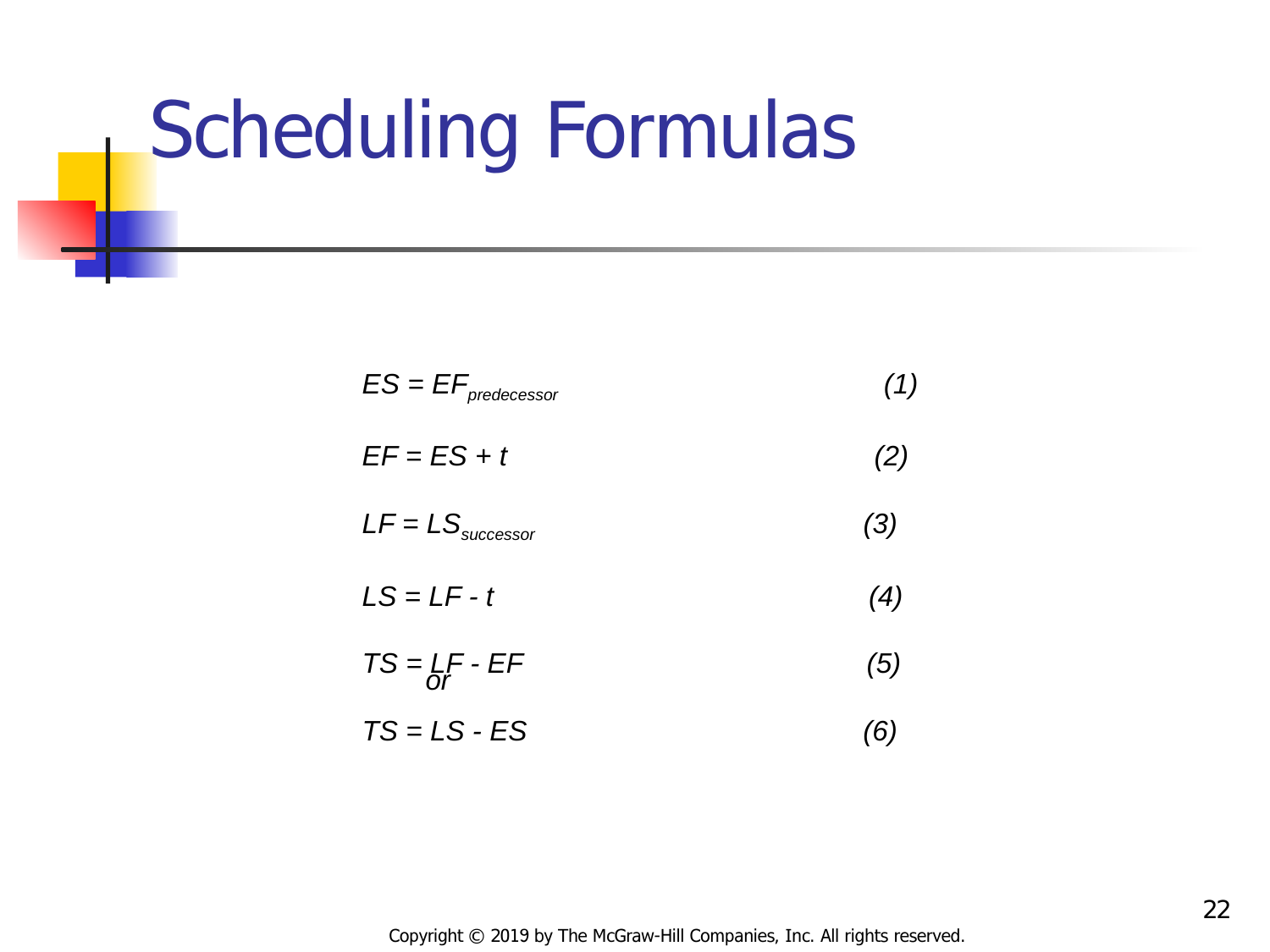

# Scheduling Formulas
ES = EFpredecessor  		                  (1)

EF = ES + t                                               (2)

LF = LSsuccessor                                          (3)

LS = LF - t                                                (4)

TS = LF - EF                                            (5)

TS = LS - ES                                           (6)

or
22
Copyright © 2019 by The McGraw-Hill Companies, Inc. All rights reserved.